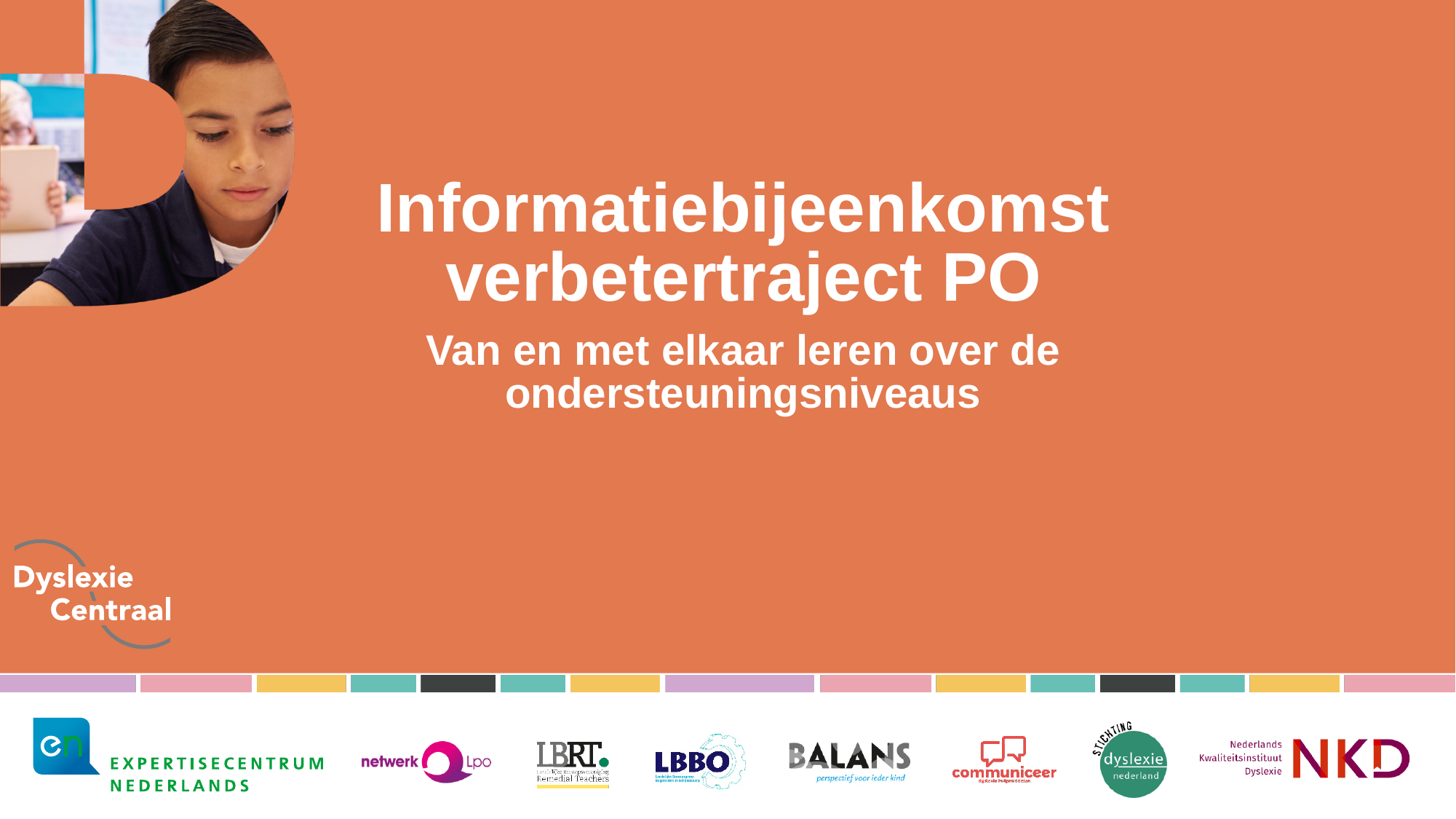

# Informatiebijeenkomst verbetertraject PO
Van en met elkaar leren over de ondersteuningsniveaus